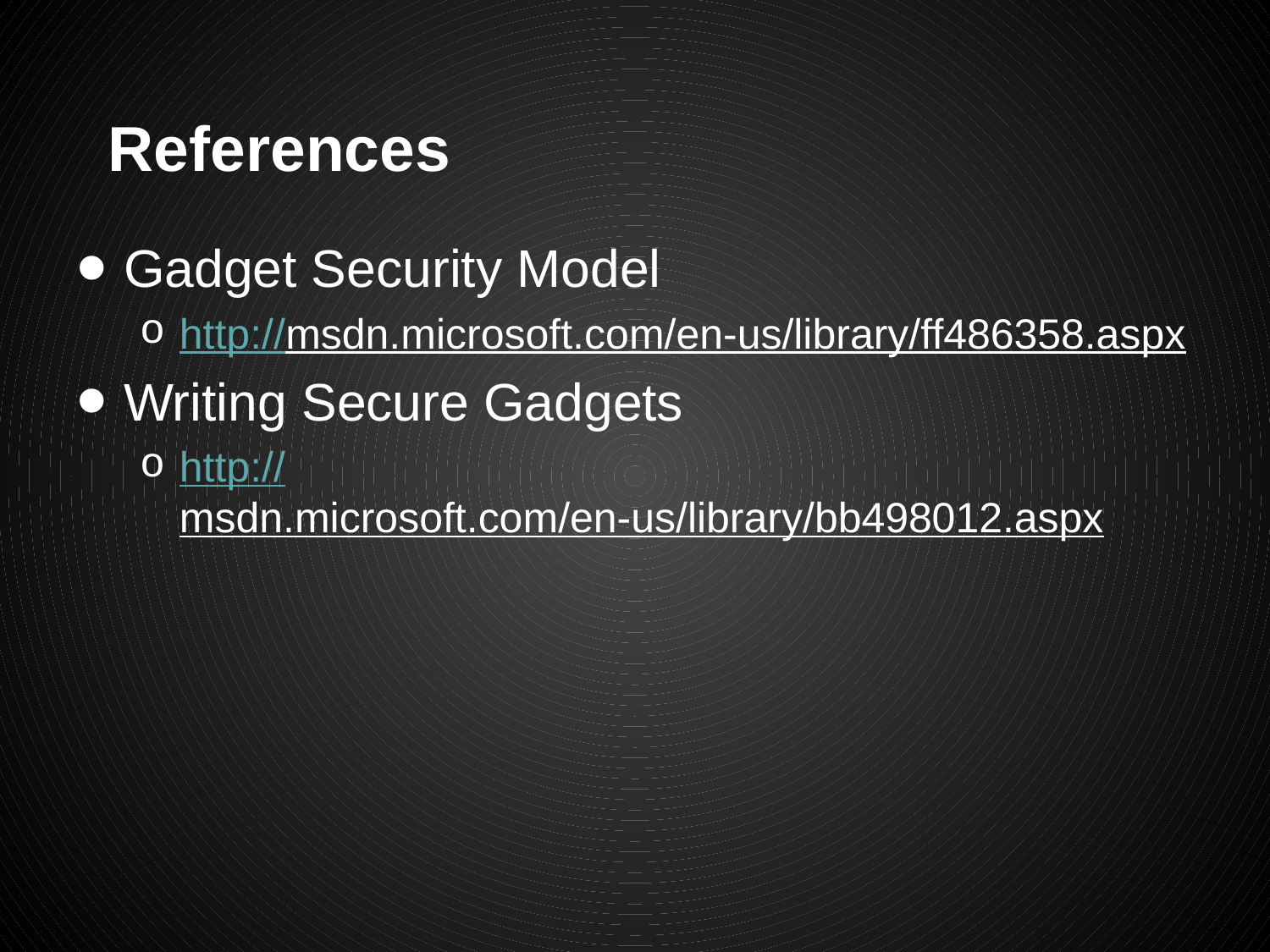

# References
Gadget Security Model
http://msdn.microsoft.com/en-us/library/ff486358.aspx
Writing Secure Gadgets
http://msdn.microsoft.com/en-us/library/bb498012.aspx